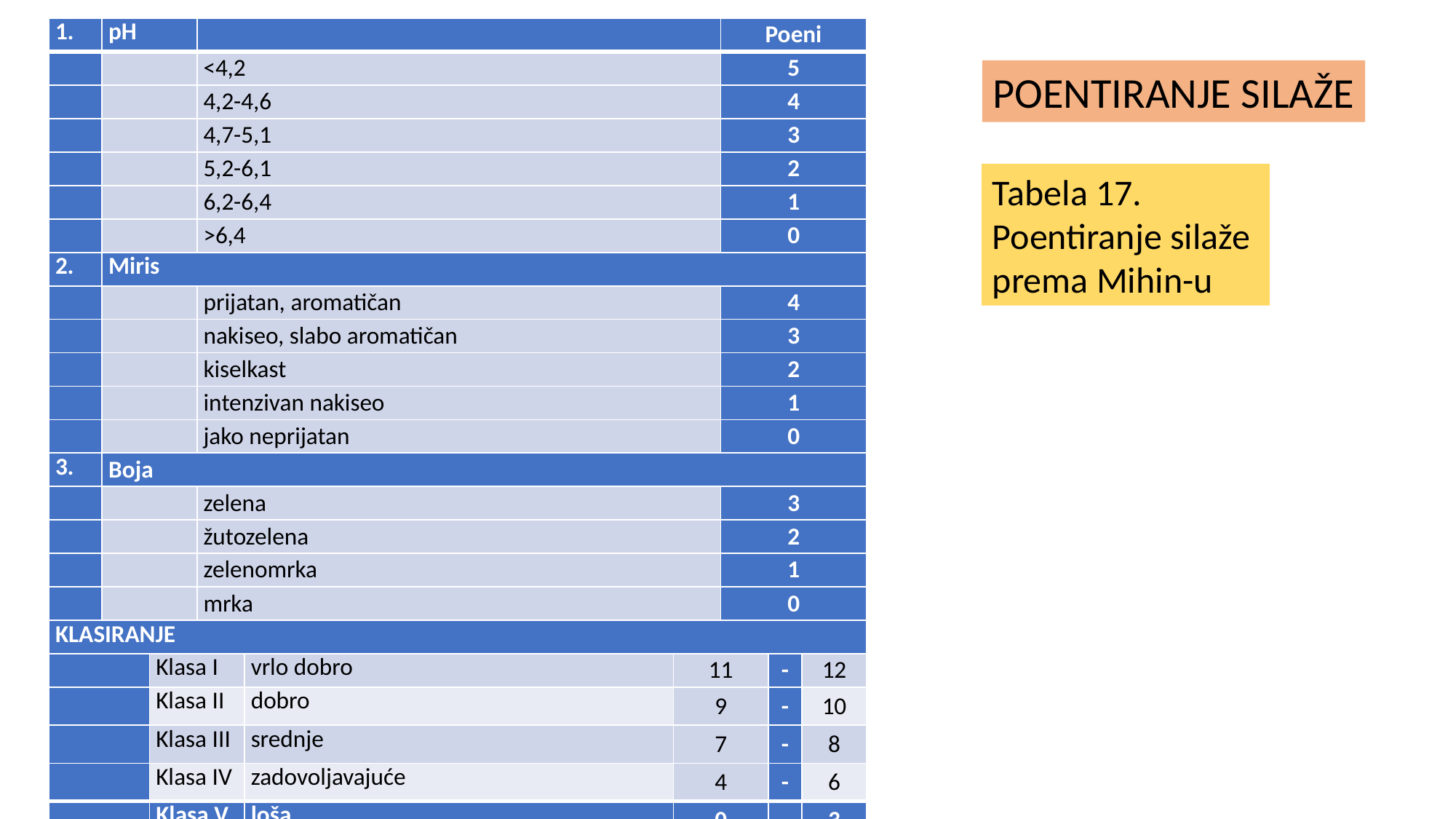

| 1. | pH |  |  |  |  | Poeni |  |  |
| --- | --- | --- | --- | --- | --- | --- | --- | --- |
|  |  |  | <4,2 |  |  | 5 |  |  |
|  |  |  | 4,2-4,6 |  |  | 4 |  |  |
|  |  |  | 4,7-5,1 |  |  | 3 |  |  |
|  |  |  | 5,2-6,1 |  |  | 2 |  |  |
|  |  |  | 6,2-6,4 |  |  | 1 |  |  |
|  |  |  | >6,4 |  |  | 0 |  |  |
| 2. | Miris |  |  |  |  |  |  |  |
|  |  |  | prijatan, aromatičan |  |  | 4 |  |  |
|  |  |  | nakiseo, slabo aromatičan |  |  | 3 |  |  |
|  |  |  | kiselkast |  |  | 2 |  |  |
|  |  |  | intenzivan nakiseo |  |  | 1 |  |  |
|  |  |  | jako neprijatan |  |  | 0 |  |  |
| 3. | Boja |  |  |  |  |  |  |  |
|  |  |  | zelena |  |  | 3 |  |  |
|  |  |  | žutozelena |  |  | 2 |  |  |
|  |  |  | zelenomrka |  |  | 1 |  |  |
|  |  |  | mrka |  |  | 0 |  |  |
| KLASIRANJE |  |  |  |  |  |  |  |  |
|  |  | Klasa I |  | vrlo dobro | 11 |  | - | 12 |
|  |  | Klasa II |  | dobro | 9 |  | - | 10 |
|  |  | Klasa III |  | srednje | 7 |  | - | 8 |
|  |  | Klasa IV |  | zadovoljavajuće | 4 |  | - | 6 |
|  |  | Klasa V |  | loša | 0 |  | - | 3 |
POENTIRANJE SILAŽE
Tabela 17.
Poentiranje silaže
prema Mihin-u